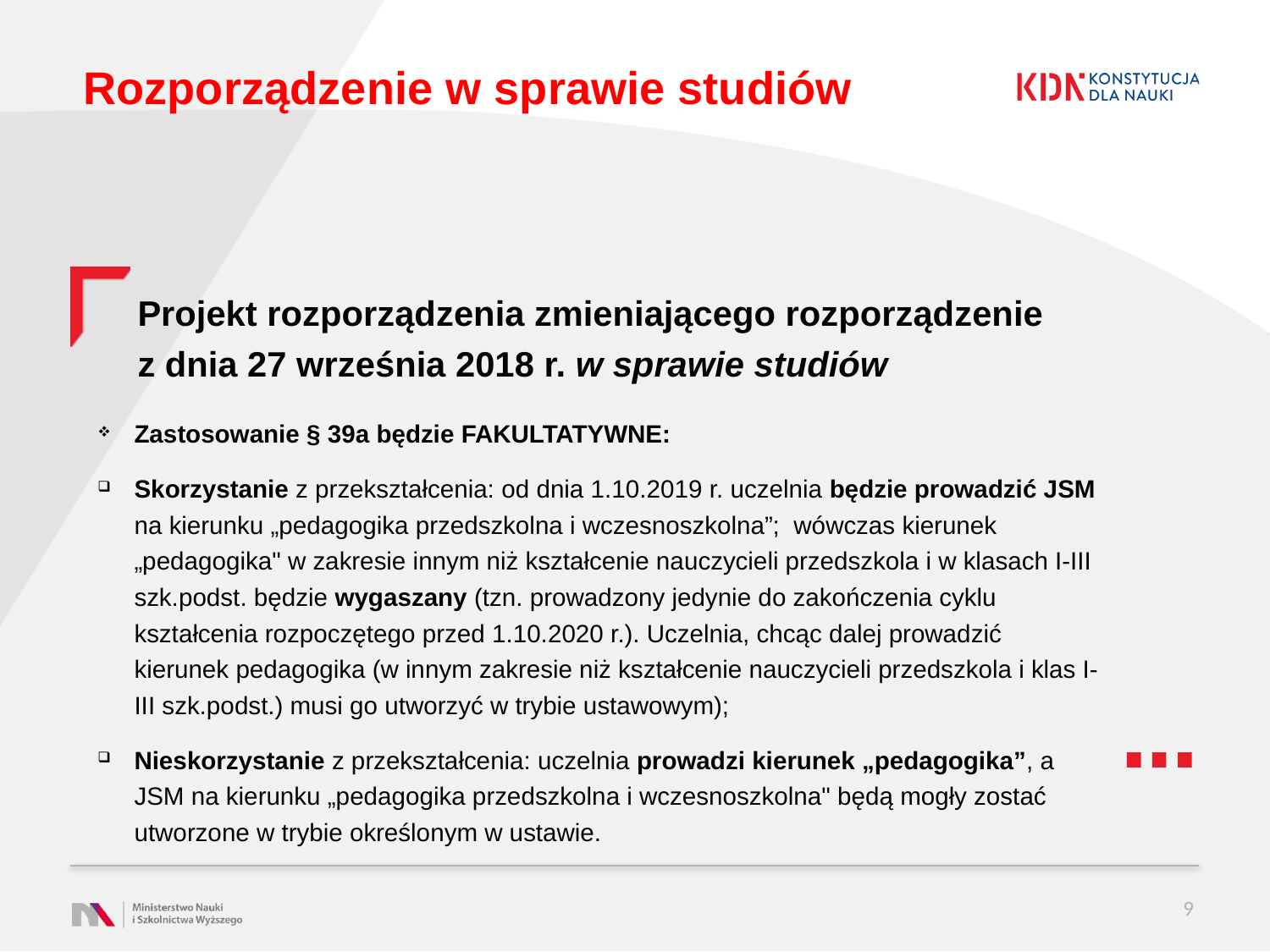

# Rozporządzenie w sprawie studiów
Projekt rozporządzenia zmieniającego rozporządzenie z dnia 27 września 2018 r. w sprawie studiów
Zastosowanie § 39a będzie FAKULTATYWNE:
Skorzystanie z przekształcenia: od dnia 1.10.2019 r. uczelnia będzie prowadzić JSM na kierunku „pedagogika przedszkolna i wczesnoszkolna”;  wówczas kierunek „pedagogika" w zakresie innym niż kształcenie nauczycieli przedszkola i w klasach I-III szk.podst. będzie wygaszany (tzn. prowadzony jedynie do zakończenia cyklu kształcenia rozpoczętego przed 1.10.2020 r.). Uczelnia, chcąc dalej prowadzić kierunek pedagogika (w innym zakresie niż kształcenie nauczycieli przedszkola i klas I-III szk.podst.) musi go utworzyć w trybie ustawowym);
Nieskorzystanie z przekształcenia: uczelnia prowadzi kierunek „pedagogika”, a JSM na kierunku „pedagogika przedszkolna i wczesnoszkolna" będą mogły zostać utworzone w trybie określonym w ustawie.

9